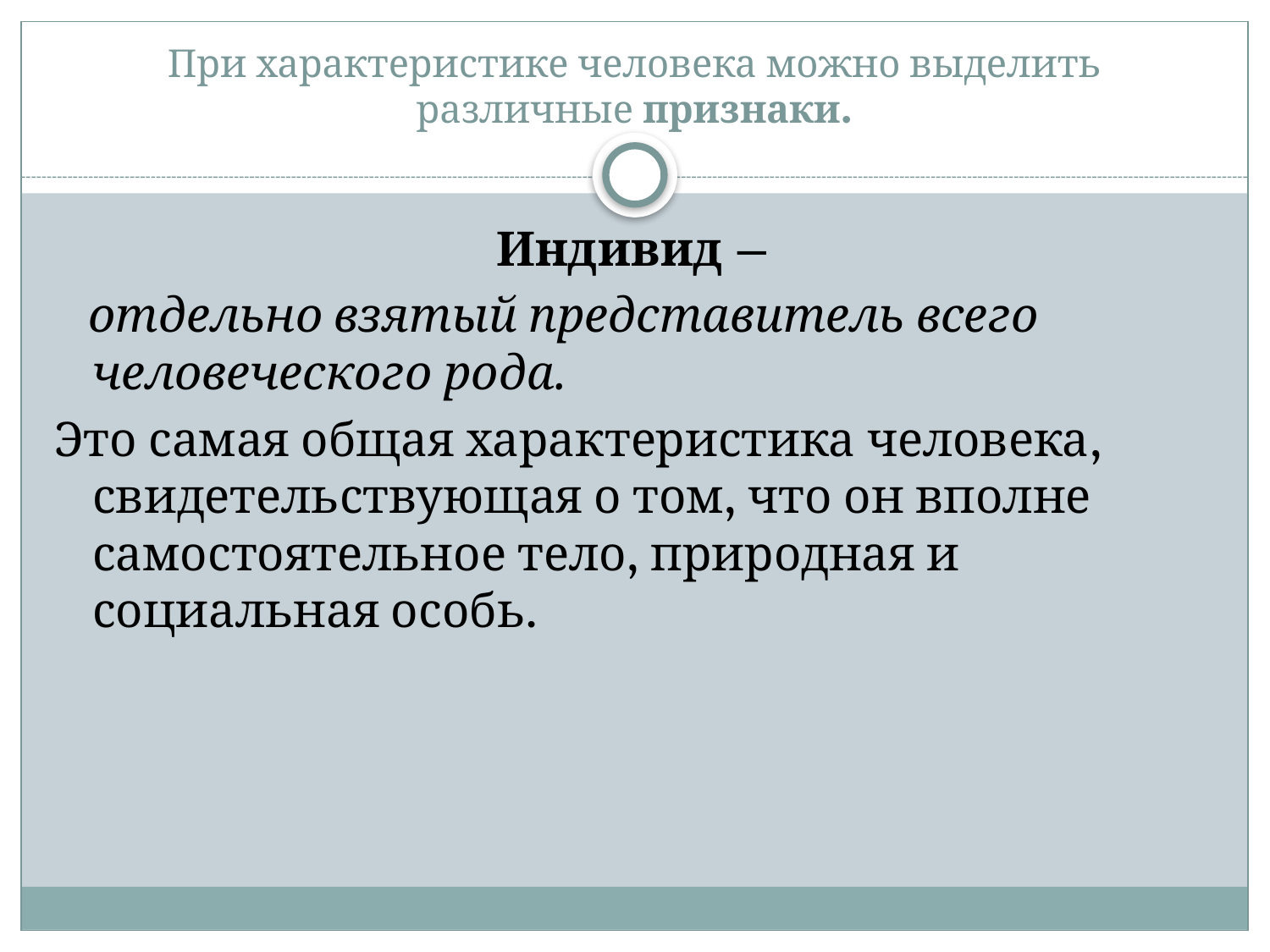

# При характеристике человека можно выделить различные признаки.
Индивид –
   отдельно взятый представитель всего человеческого рода.
Это самая общая характеристика человека, свидетельствующая о том, что он вполне самостоятельное тело, природная и социальная особь.